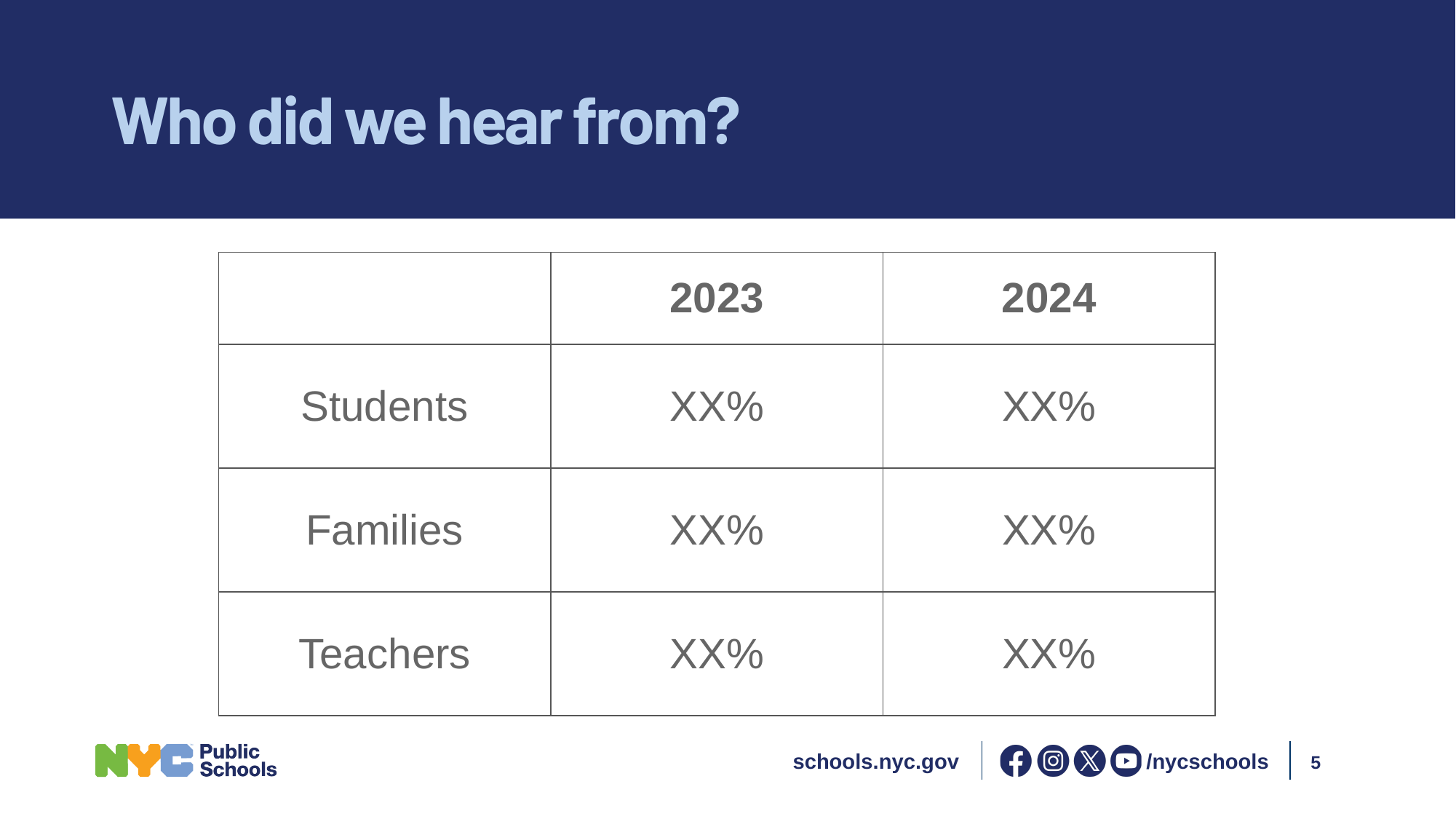

# Who did we hear from?
| ​​ | 2023 | 2024​ |
| --- | --- | --- |
| Students​​ | XX%​​ | XX%​​ |
| Families​ | XX%​​ | XX%​​ |
| Teachers​​ | XX%​​ | XX%​​ |
/nycschools
5